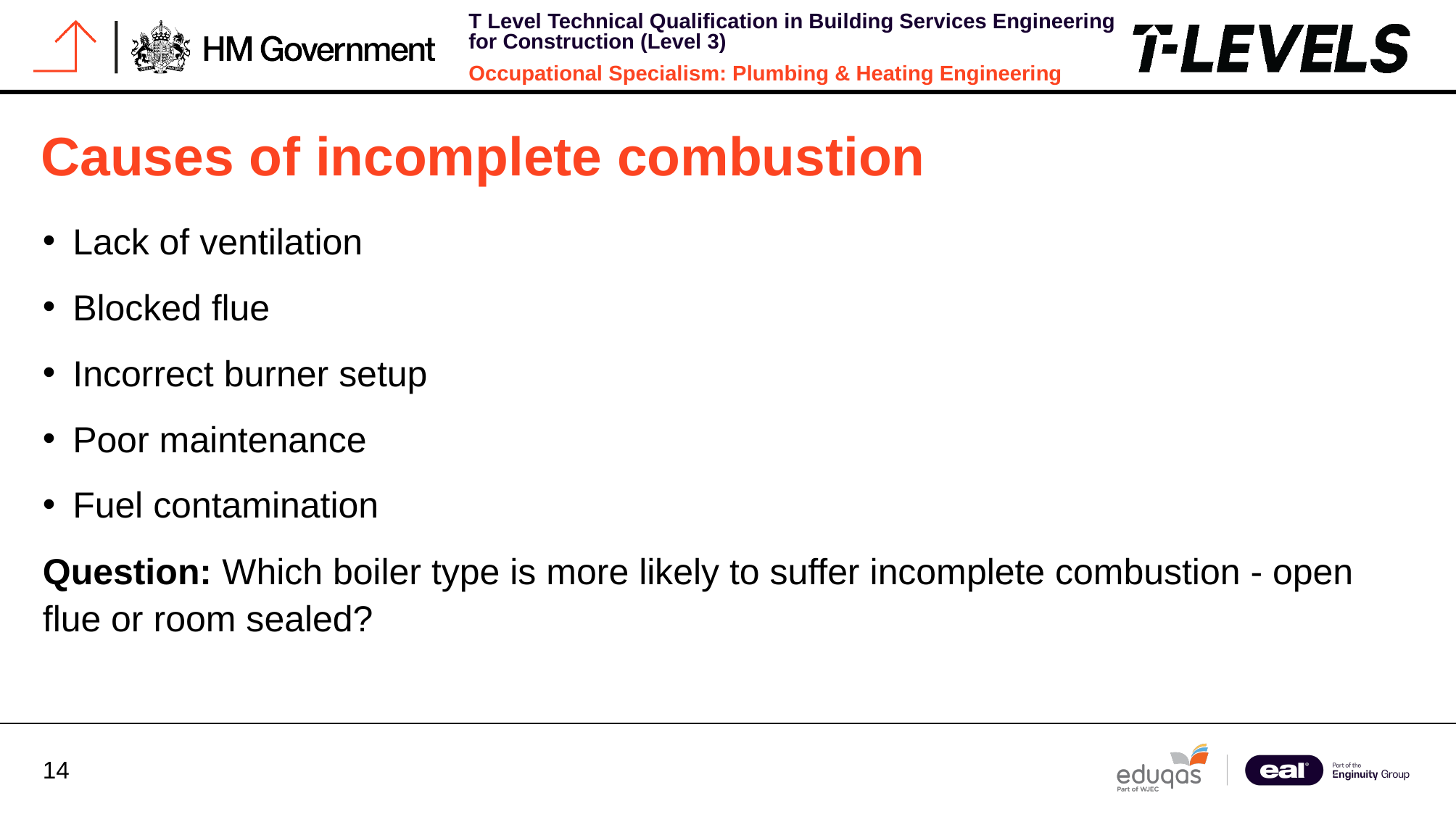

# Causes of incomplete combustion
Lack of ventilation
Blocked flue
Incorrect burner setup
Poor maintenance
Fuel contamination
Question: Which boiler type is more likely to suffer incomplete combustion - open flue or room sealed?